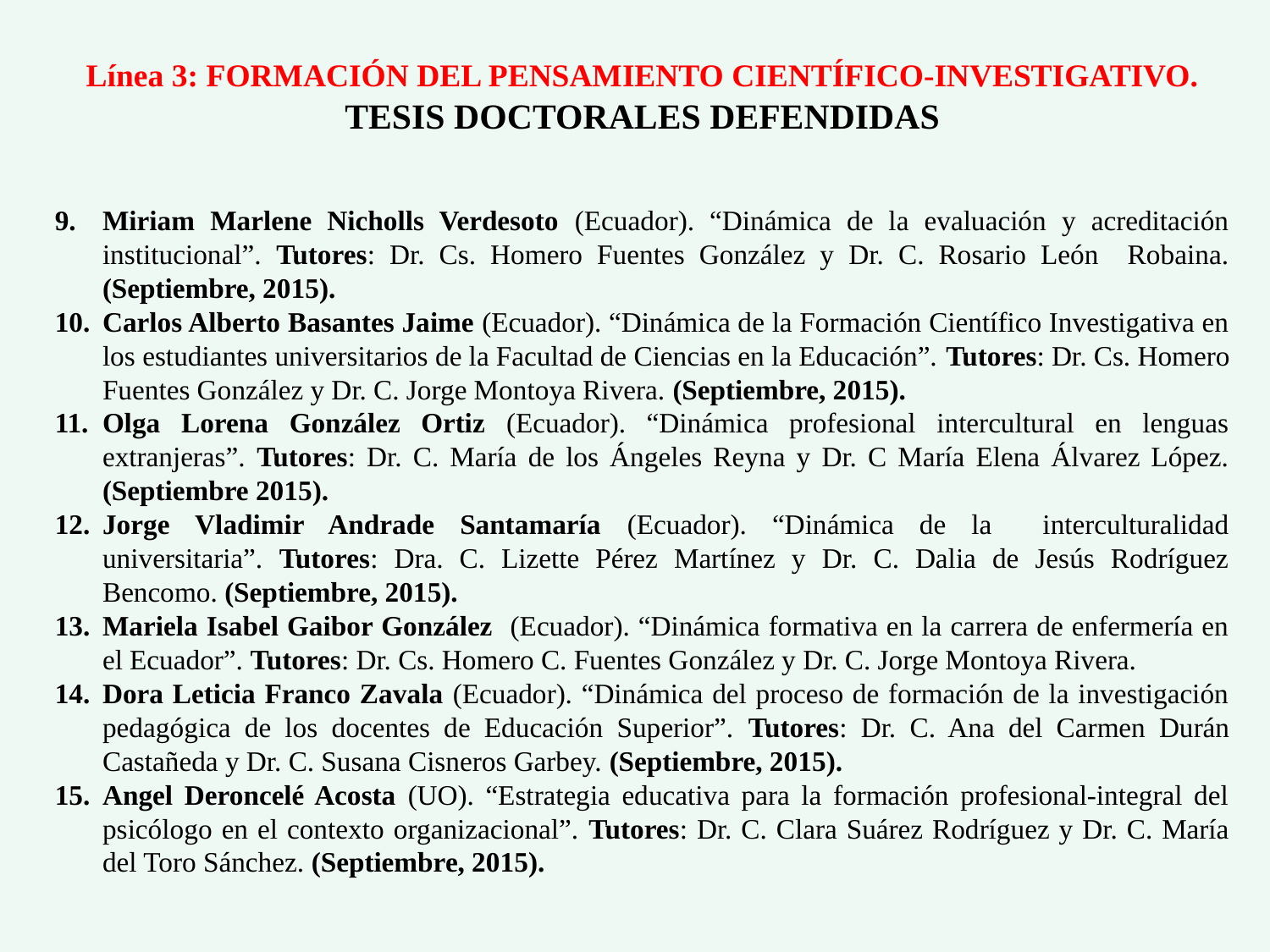

# Línea 3: FORMACIÓN DEL PENSAMIENTO CIENTÍFICO-INVESTIGATIVO. TESIS DOCTORALES DEFENDIDAS
Miriam Marlene Nicholls Verdesoto (Ecuador). “Dinámica de la evaluación y acreditación institucional”. Tutores: Dr. Cs. Homero Fuentes González y Dr. C. Rosario León  Robaina. (Septiembre, 2015).
Carlos Alberto Basantes Jaime (Ecuador). “Dinámica de la Formación Científico Investigativa en los estudiantes universitarios de la Facultad de Ciencias en la Educación”. Tutores: Dr. Cs. Homero Fuentes González y Dr. C. Jorge Montoya Rivera. (Septiembre, 2015).
Olga Lorena González Ortiz (Ecuador). “Dinámica profesional intercultural en lenguas extranjeras”. Tutores: Dr. C. María de los Ángeles Reyna y Dr. C María Elena Álvarez López. (Septiembre 2015).
Jorge Vladimir Andrade Santamaría (Ecuador). “Dinámica de la  interculturalidad universitaria”. Tutores: Dra. C. Lizette Pérez Martínez y Dr. C. Dalia de Jesús Rodríguez Bencomo. (Septiembre, 2015).
Mariela Isabel Gaibor González  (Ecuador). “Dinámica formativa en la carrera de enfermería en el Ecuador”. Tutores: Dr. Cs. Homero C. Fuentes González y Dr. C. Jorge Montoya Rivera.
Dora Leticia Franco Zavala (Ecuador). “Dinámica del proceso de formación de la investigación pedagógica de los docentes de Educación Superior”. Tutores: Dr. C. Ana del Carmen Durán Castañeda y Dr. C. Susana Cisneros Garbey. (Septiembre, 2015).
Angel Deroncelé Acosta (UO). “Estrategia educativa para la formación profesional-integral del psicólogo en el contexto organizacional”. Tutores: Dr. C. Clara Suárez Rodríguez y Dr. C. María del Toro Sánchez. (Septiembre, 2015).